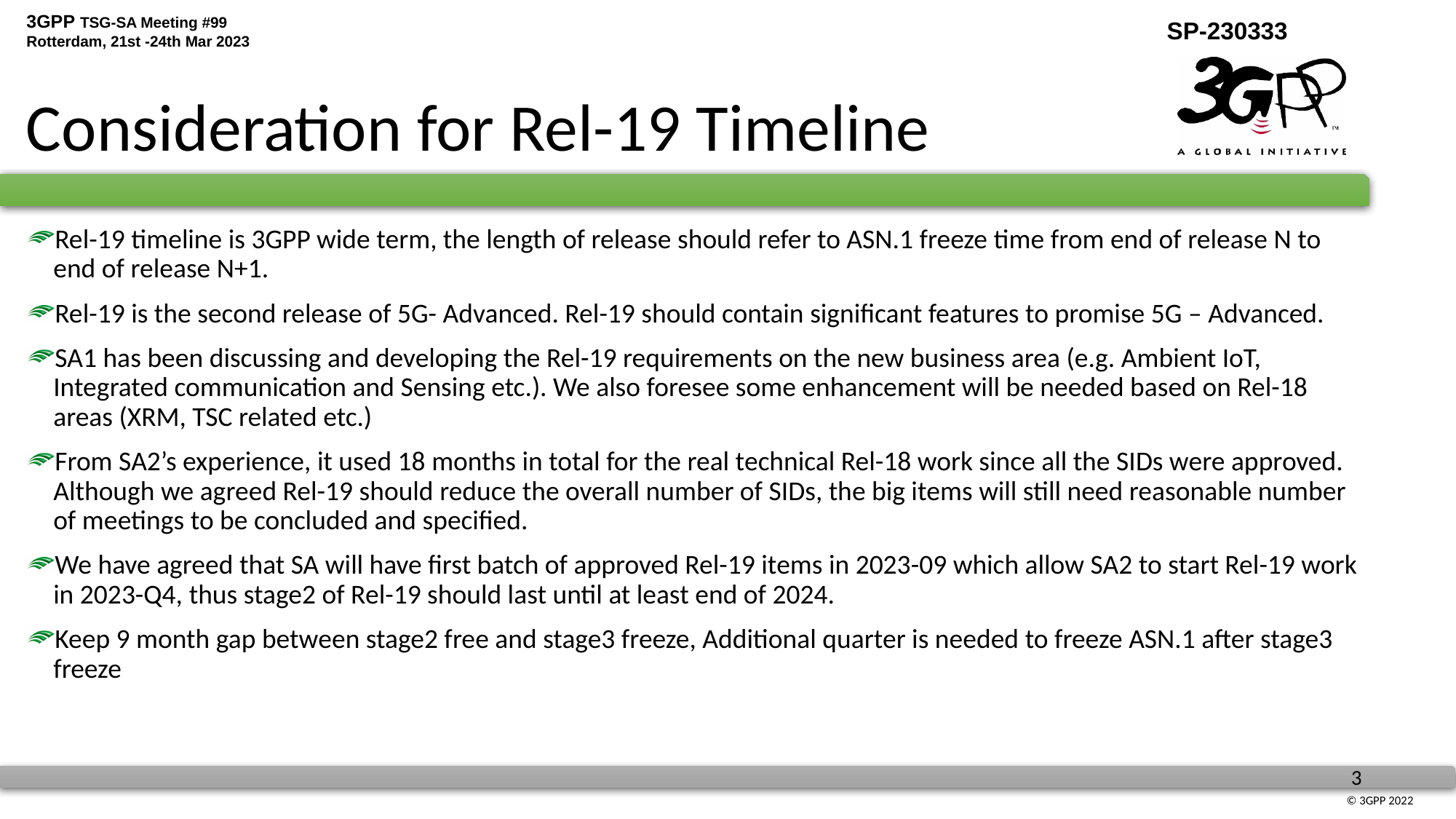

# Consideration for Rel-19 Timeline
Rel-19 timeline is 3GPP wide term, the length of release should refer to ASN.1 freeze time from end of release N to end of release N+1.
Rel-19 is the second release of 5G- Advanced. Rel-19 should contain significant features to promise 5G – Advanced.
SA1 has been discussing and developing the Rel-19 requirements on the new business area (e.g. Ambient IoT, Integrated communication and Sensing etc.). We also foresee some enhancement will be needed based on Rel-18 areas (XRM, TSC related etc.)
From SA2’s experience, it used 18 months in total for the real technical Rel-18 work since all the SIDs were approved. Although we agreed Rel-19 should reduce the overall number of SIDs, the big items will still need reasonable number of meetings to be concluded and specified.
We have agreed that SA will have first batch of approved Rel-19 items in 2023-09 which allow SA2 to start Rel-19 work in 2023-Q4, thus stage2 of Rel-19 should last until at least end of 2024.
Keep 9 month gap between stage2 free and stage3 freeze, Additional quarter is needed to freeze ASN.1 after stage3 freeze